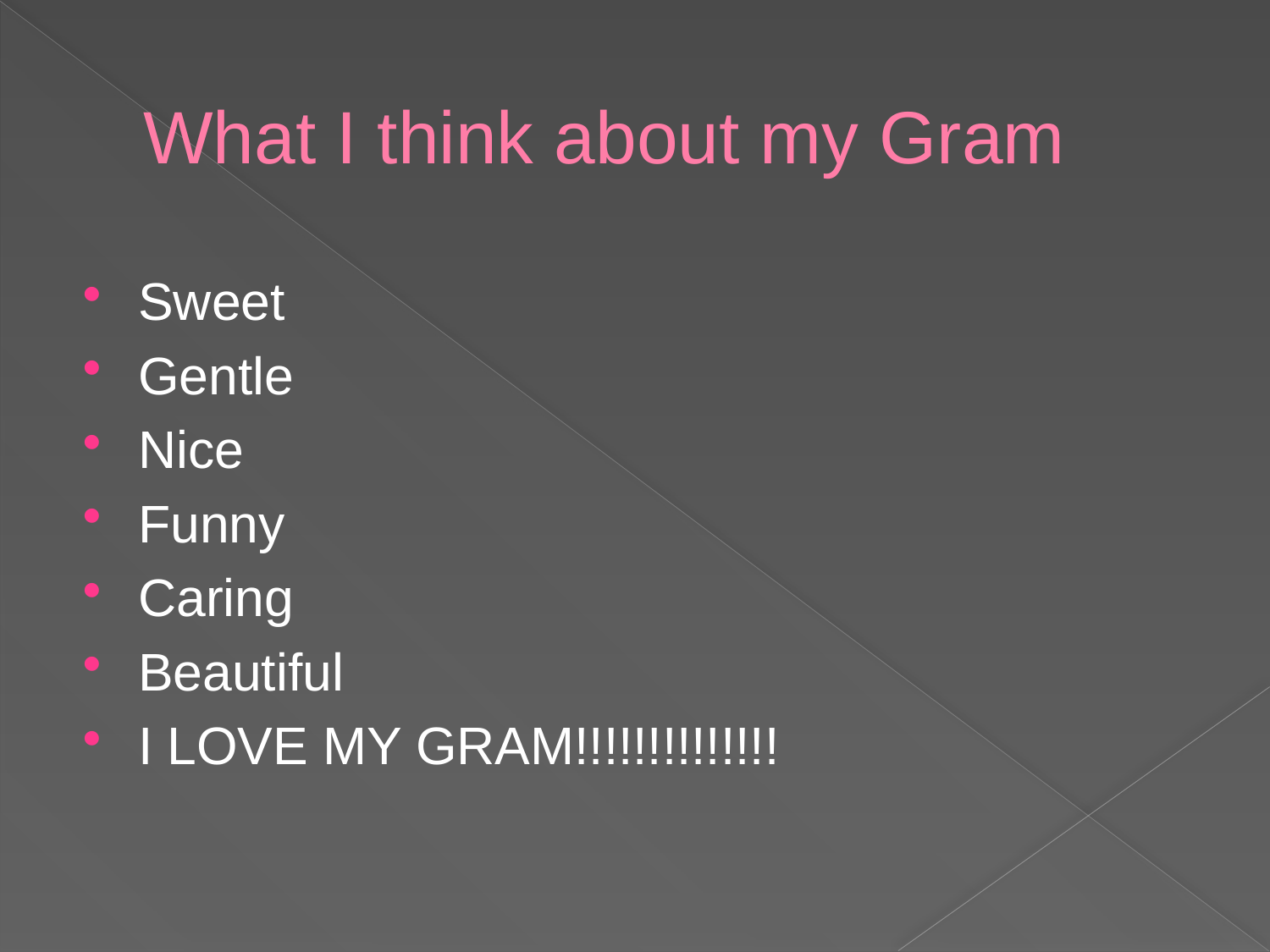

# What I think about my Gram
Sweet
Gentle
Nice
Funny
Caring
Beautiful
I LOVE MY GRAM!!!!!!!!!!!!!!